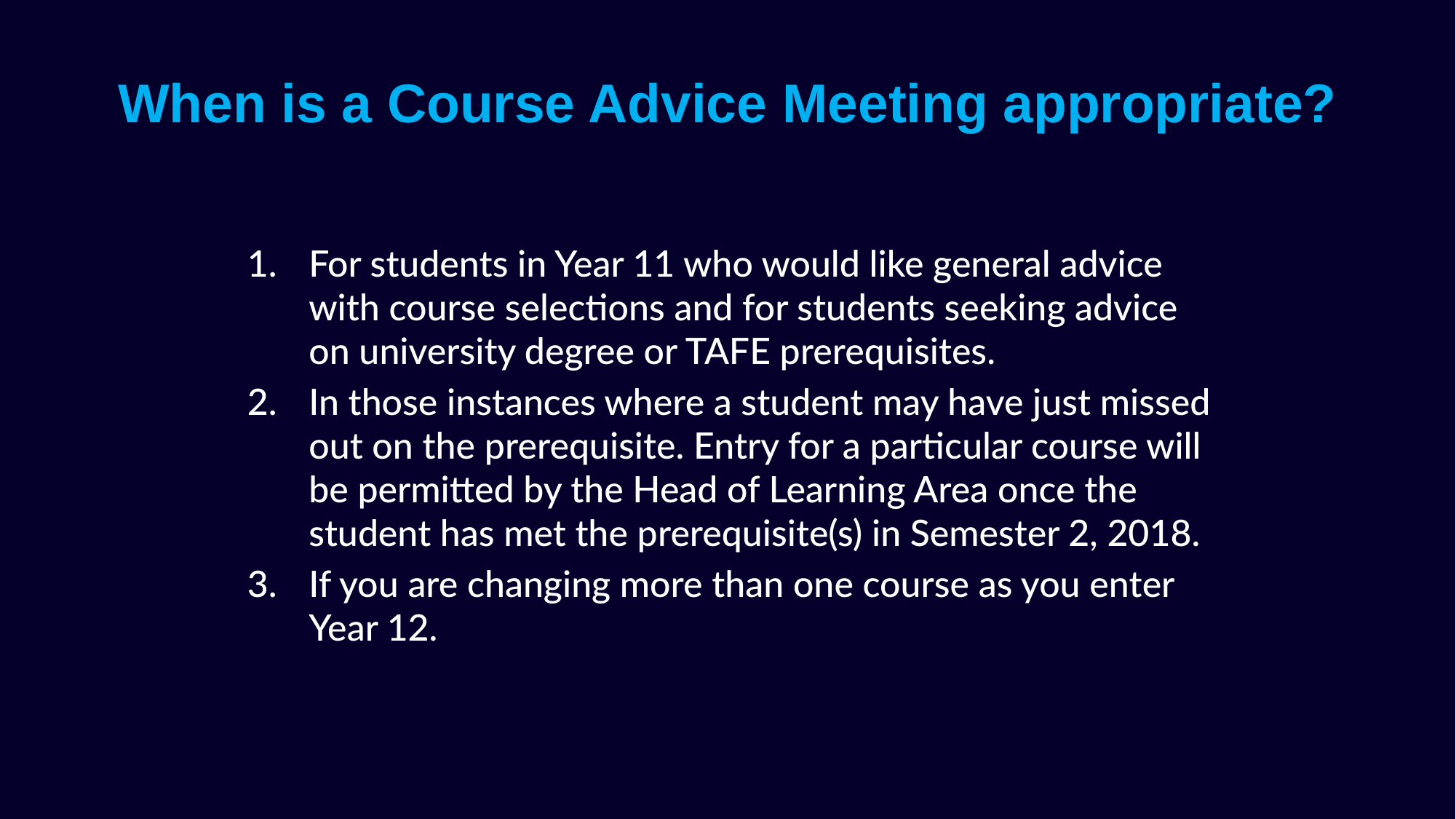

# When is a Course Advice Meeting appropriate?

For students in Year 11 who would like general advice with course selections and for students seeking advice on university degree or TAFE prerequisites.
In those instances where a student may have just missed out on the prerequisite. Entry for a particular course will be permitted by the Head of Learning Area once the student has met the prerequisite(s) in Semester 2, 2018.
If you are changing more than one course as you enter Year 12.